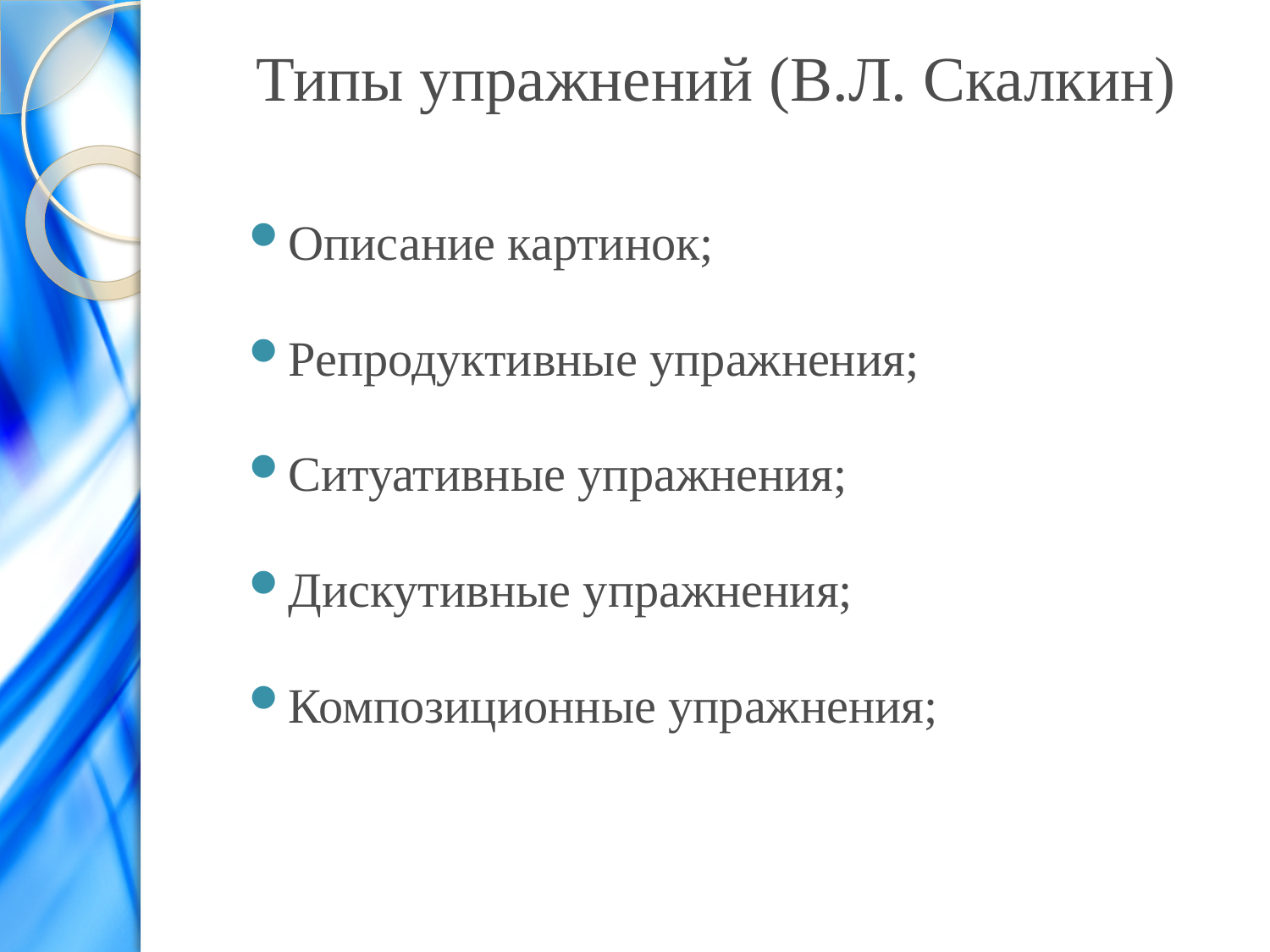

# Типы упражнений (В.Л. Скалкин)
Описание картинок;

Репродуктивные упражнения;

Ситуативные упражнения;

Дискутивные упражнения;

Композиционные упражнения;